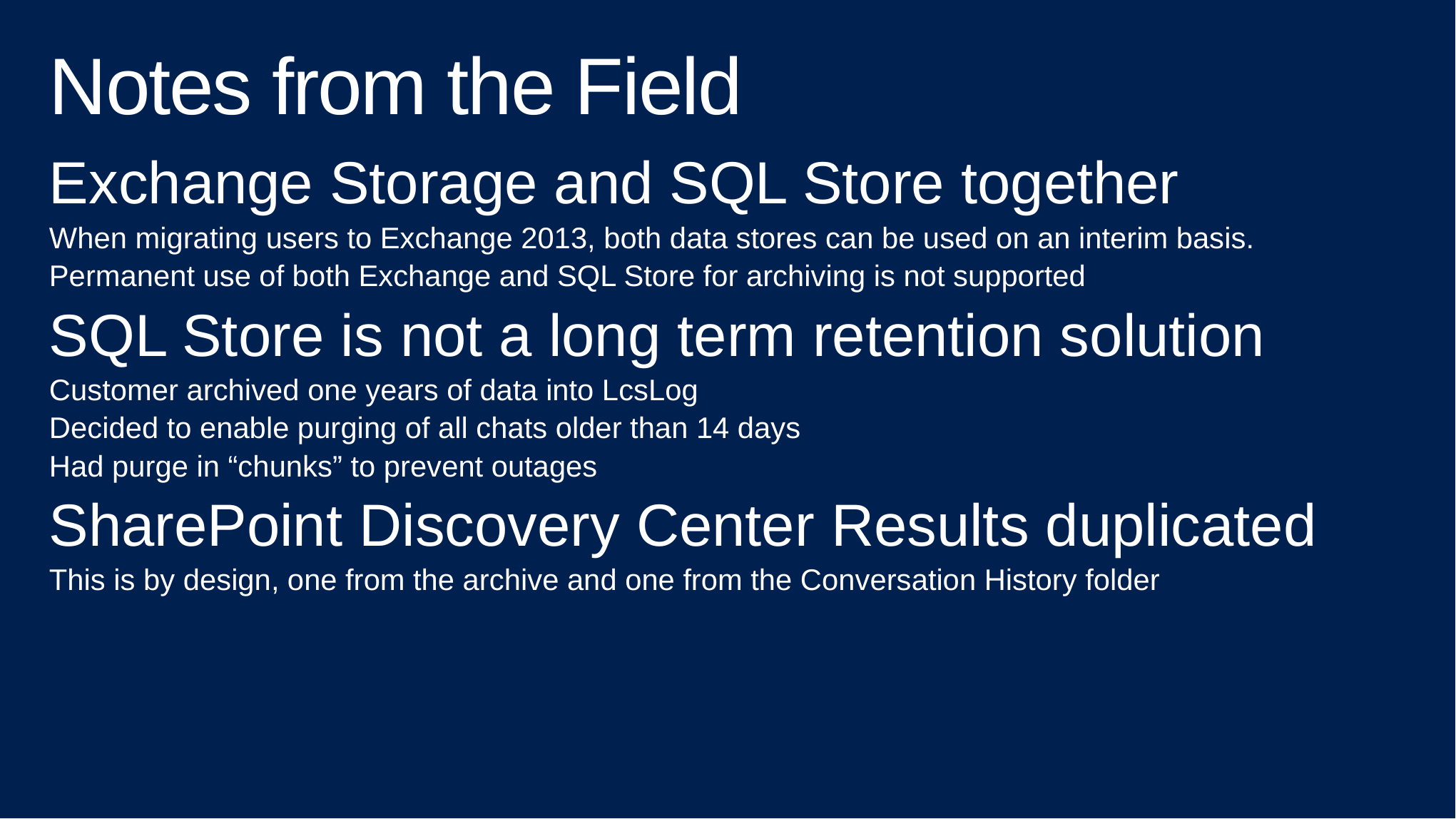

# Notes from the Field
Exchange Storage and SQL Store together
When migrating users to Exchange 2013, both data stores can be used on an interim basis.
Permanent use of both Exchange and SQL Store for archiving is not supported
SQL Store is not a long term retention solution
Customer archived one years of data into LcsLog
Decided to enable purging of all chats older than 14 days
Had purge in “chunks” to prevent outages
SharePoint Discovery Center Results duplicated
This is by design, one from the archive and one from the Conversation History folder